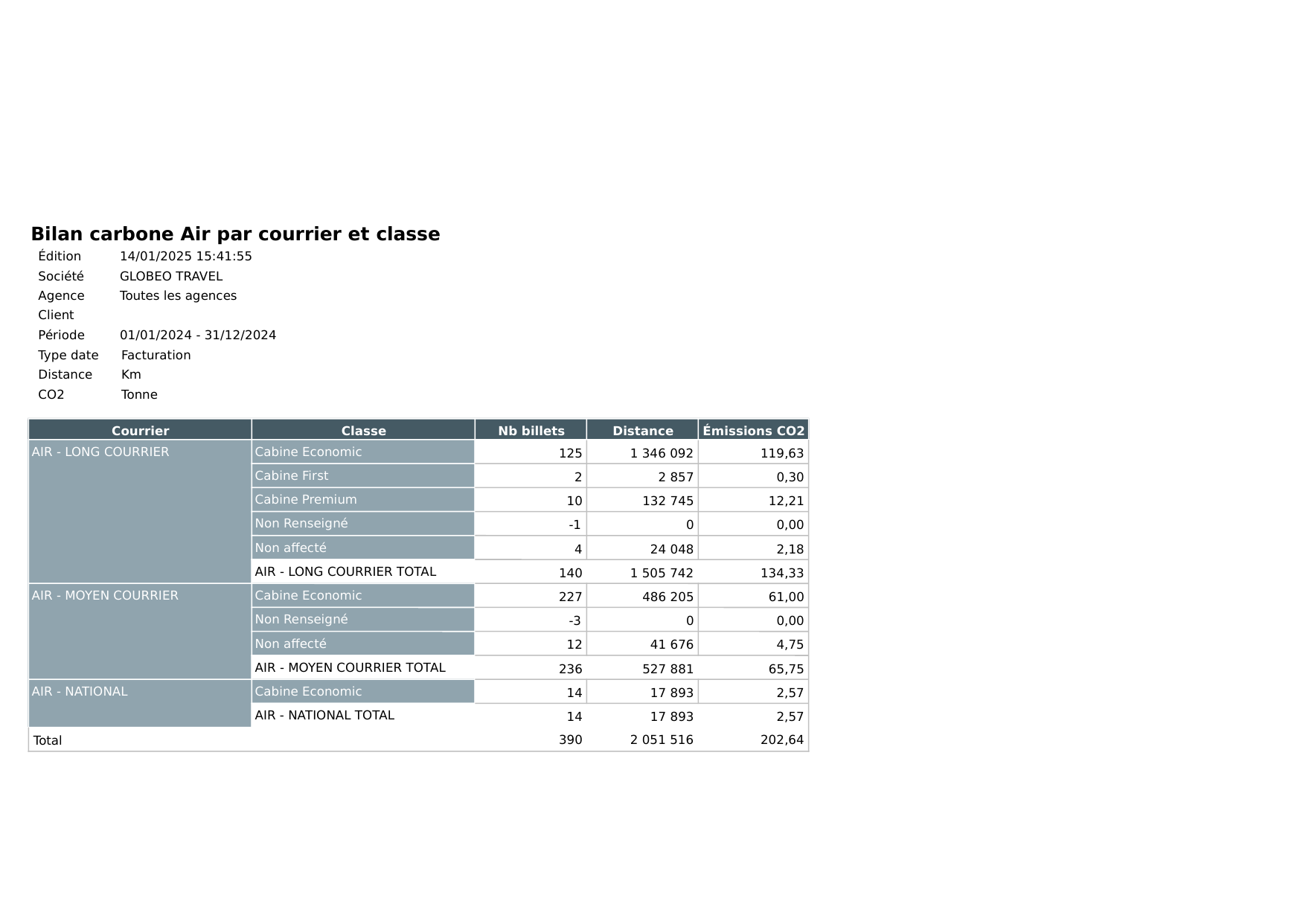

Bilan carbone Air par courrier et classe
Édition
14/01/2025 15:41:55
Société
GLOBEO TRAVEL
Agence
Toutes les agences
Client

Période
01/01/2024 - 31/12/2024
Type date
Facturation
Distance
Km
CO2
Tonne

Courrier
Classe
Nb billets
Distance
Émissions CO2

AIR - LONG COURRIER
Cabine Economic
125
1 346 092
119,63

Cabine First
2
2 857
0,30

Cabine Premium
10
132 745
12,21

Non Renseigné
-1
0
0,00

Non affecté
4
24 048
2,18

AIR - LONG COURRIER TOTAL
140
1 505 742
134,33

AIR - MOYEN COURRIER
Cabine Economic
227
486 205
61,00

Non Renseigné
-3
0
0,00

Non affecté
12
41 676
4,75

AIR - MOYEN COURRIER TOTAL
236
527 881
65,75

AIR - NATIONAL
Cabine Economic
14
17 893
2,57

AIR - NATIONAL TOTAL
14
17 893
2,57

390
2 051 516
202,64
Total